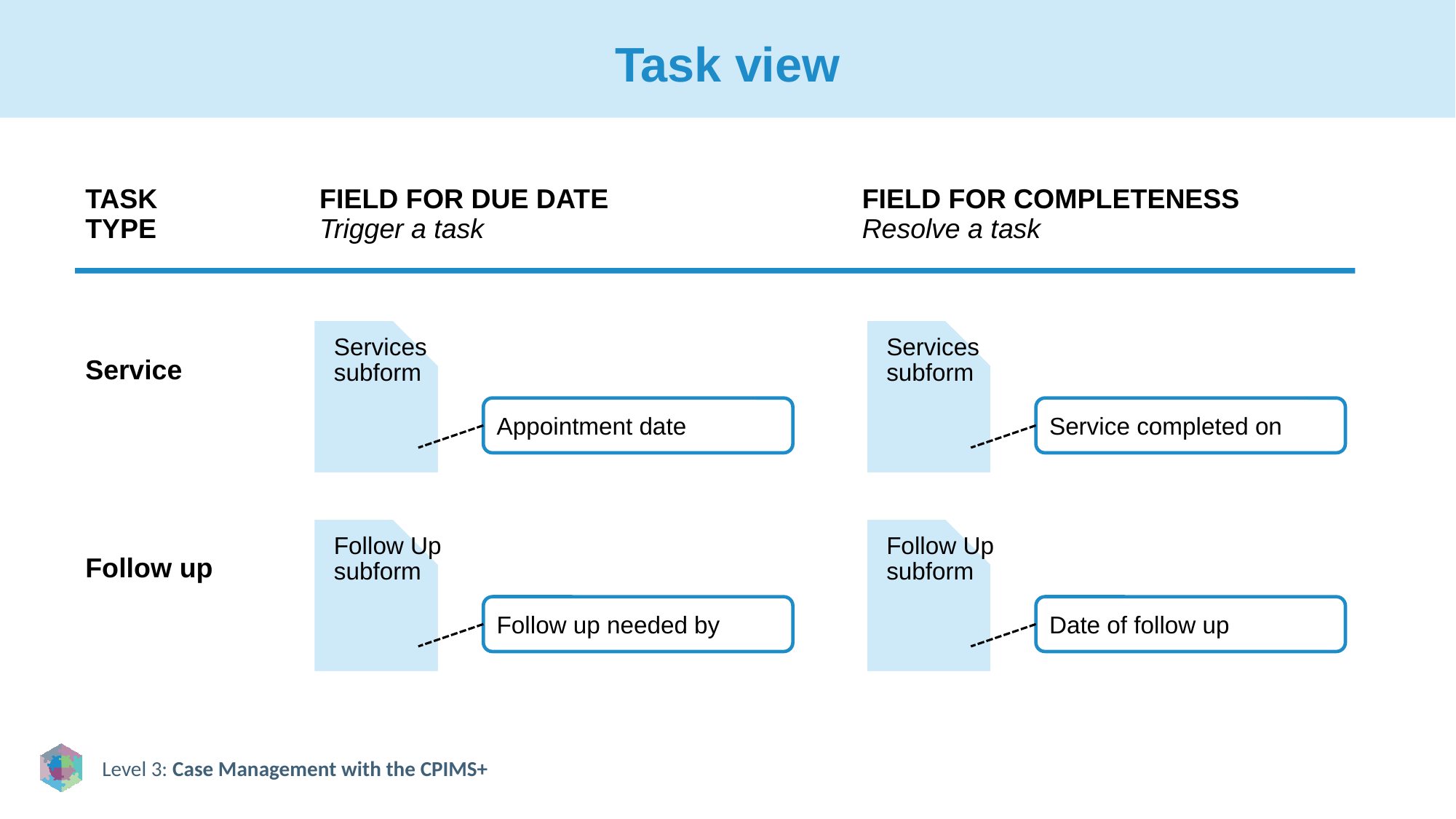

# Task view
TASK TYPE
FIELD FOR DUE DATE
Trigger a task
FIELD FOR COMPLETENESS
Resolve a task

Services subform
Services subform
Service
Appointment date
Service completed on

Follow Up subform
Follow Up subform
Follow up
Follow up needed by
Date of follow up